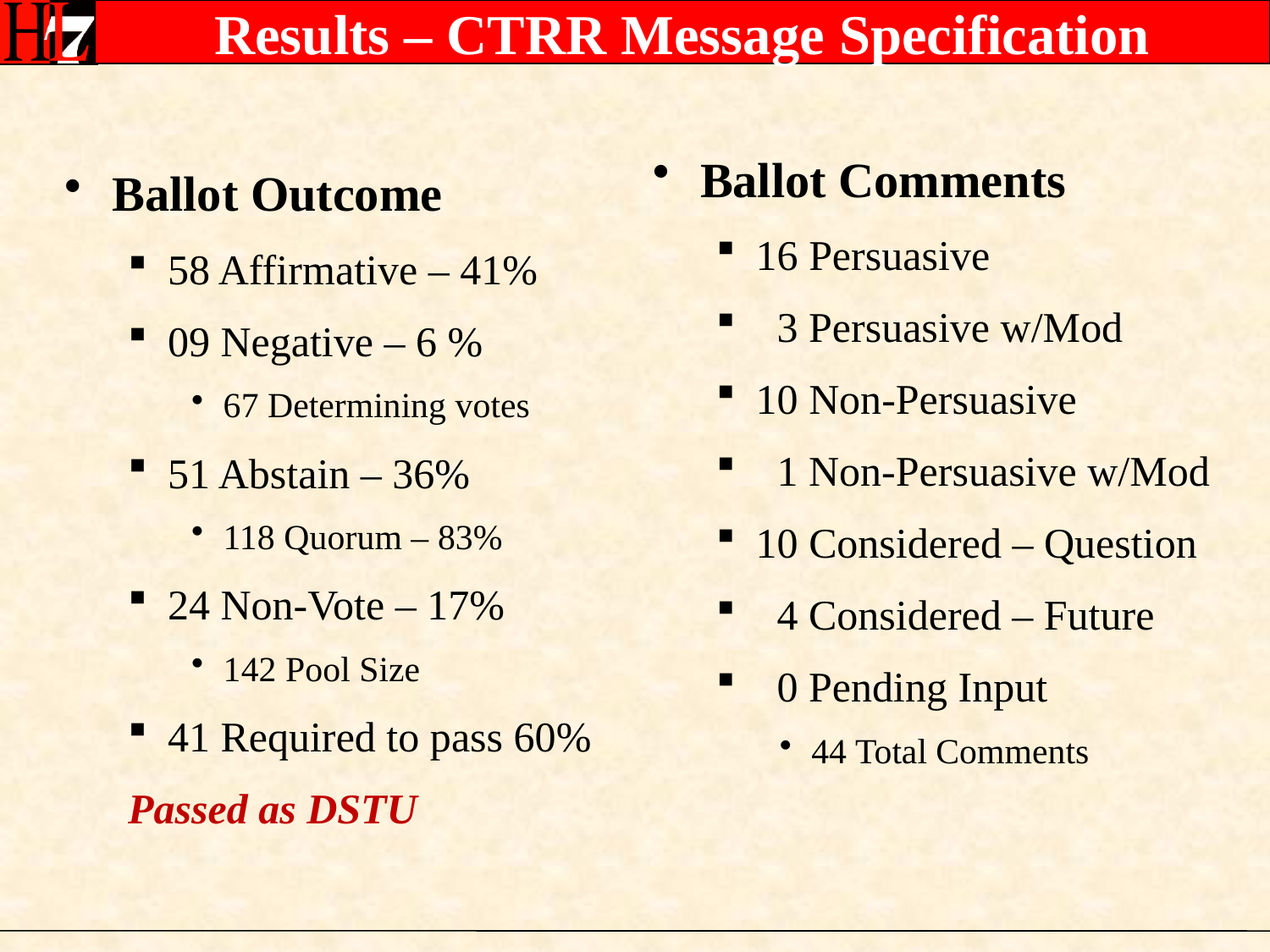

# Results – CTRR Message Specification
Ballot Outcome
58 Affirmative – 41%
09 Negative – 6 %
67 Determining votes
51 Abstain – 36%
118 Quorum – 83%
24 Non-Vote – 17%
142 Pool Size
41 Required to pass 60%
Passed as DSTU
Ballot Comments
16 Persuasive
  3 Persuasive w/Mod
10 Non-Persuasive
  1 Non-Persuasive w/Mod
10 Considered – Question
  4 Considered – Future
  0 Pending Input
44 Total Comments